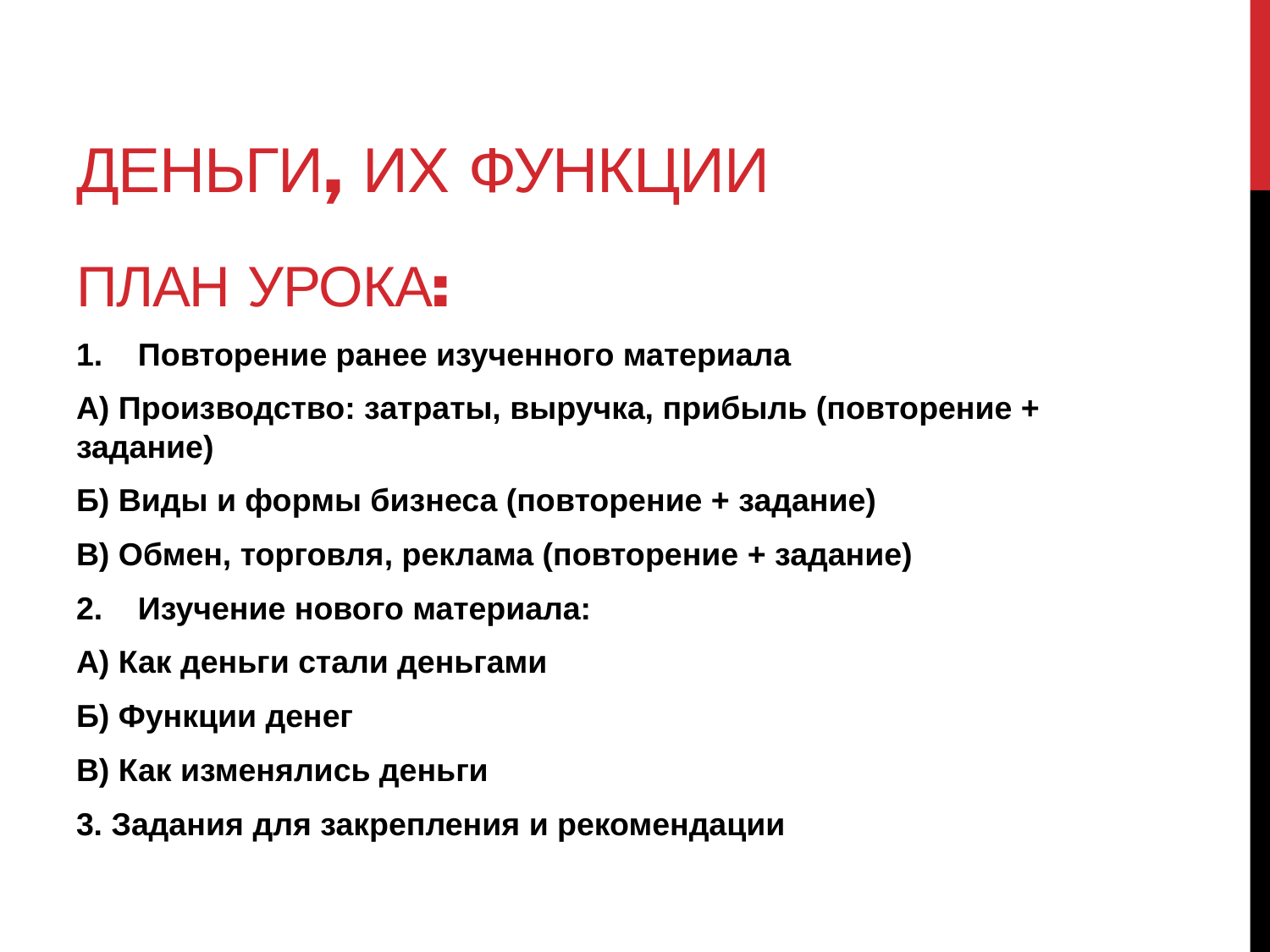

# Деньги, их функции
План урока:
Повторение ранее изученного материала
А) Производство: затраты, выручка, прибыль (повторение + задание)
Б) Виды и формы бизнеса (повторение + задание)
В) Обмен, торговля, реклама (повторение + задание)
Изучение нового материала:
А) Как деньги стали деньгами
Б) Функции денег
В) Как изменялись деньги
3. Задания для закрепления и рекомендации